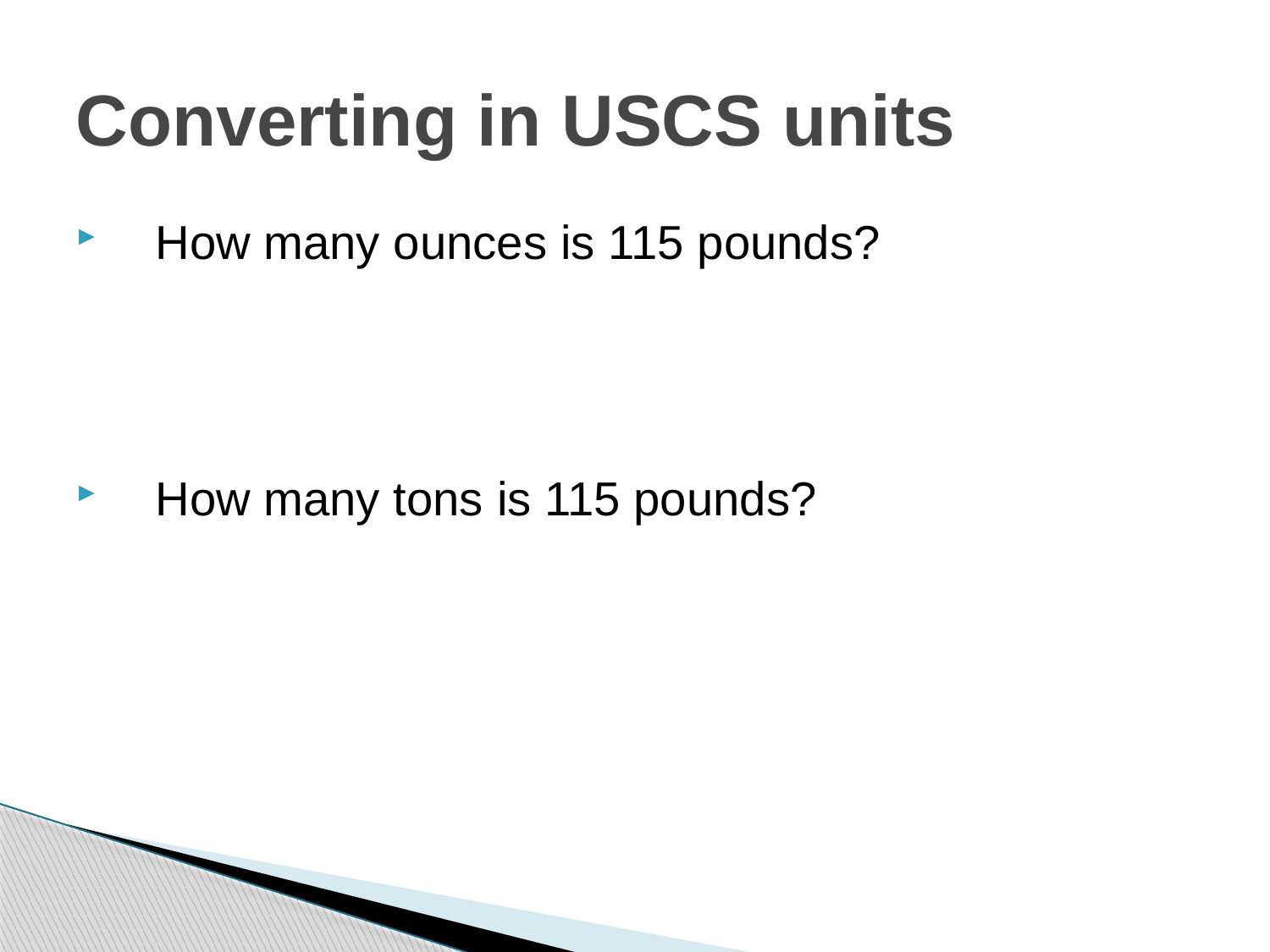

# Converting in USCS units
How many ounces is 115 pounds?

How many tons is 115 pounds?